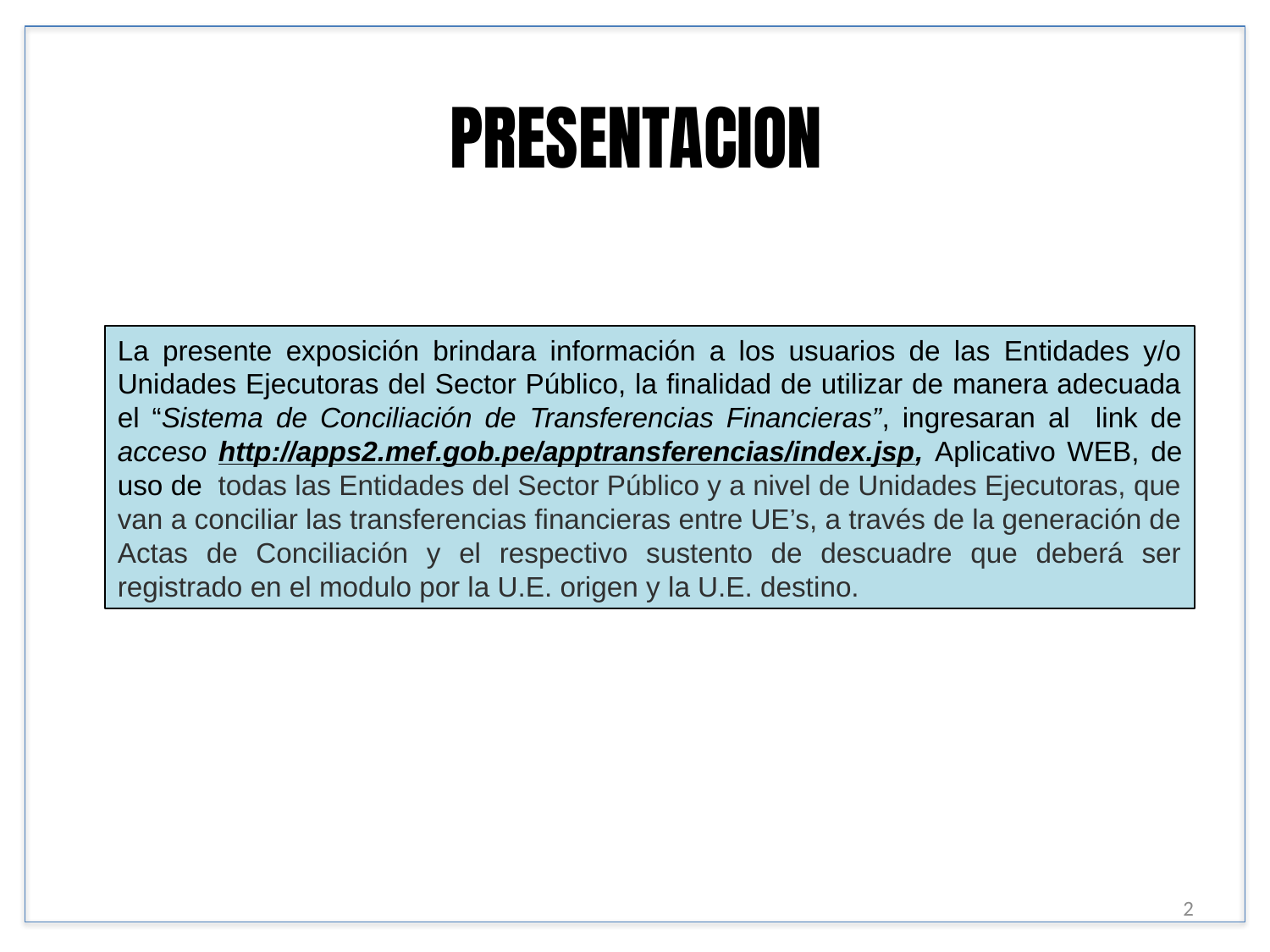

# PRESENTACION
La presente exposición brindara información a los usuarios de las Entidades y/o Unidades Ejecutoras del Sector Público, la finalidad de utilizar de manera adecuada el “Sistema de Conciliación de Transferencias Financieras”, ingresaran al  link de acceso http://apps2.mef.gob.pe/apptransferencias/index.jsp, Aplicativo WEB, de uso de  todas las Entidades del Sector Público y a nivel de Unidades Ejecutoras, que van a conciliar las transferencias financieras entre UE’s, a través de la generación de Actas de Conciliación y el respectivo sustento de descuadre que deberá ser registrado en el modulo por la U.E. origen y la U.E. destino.
2